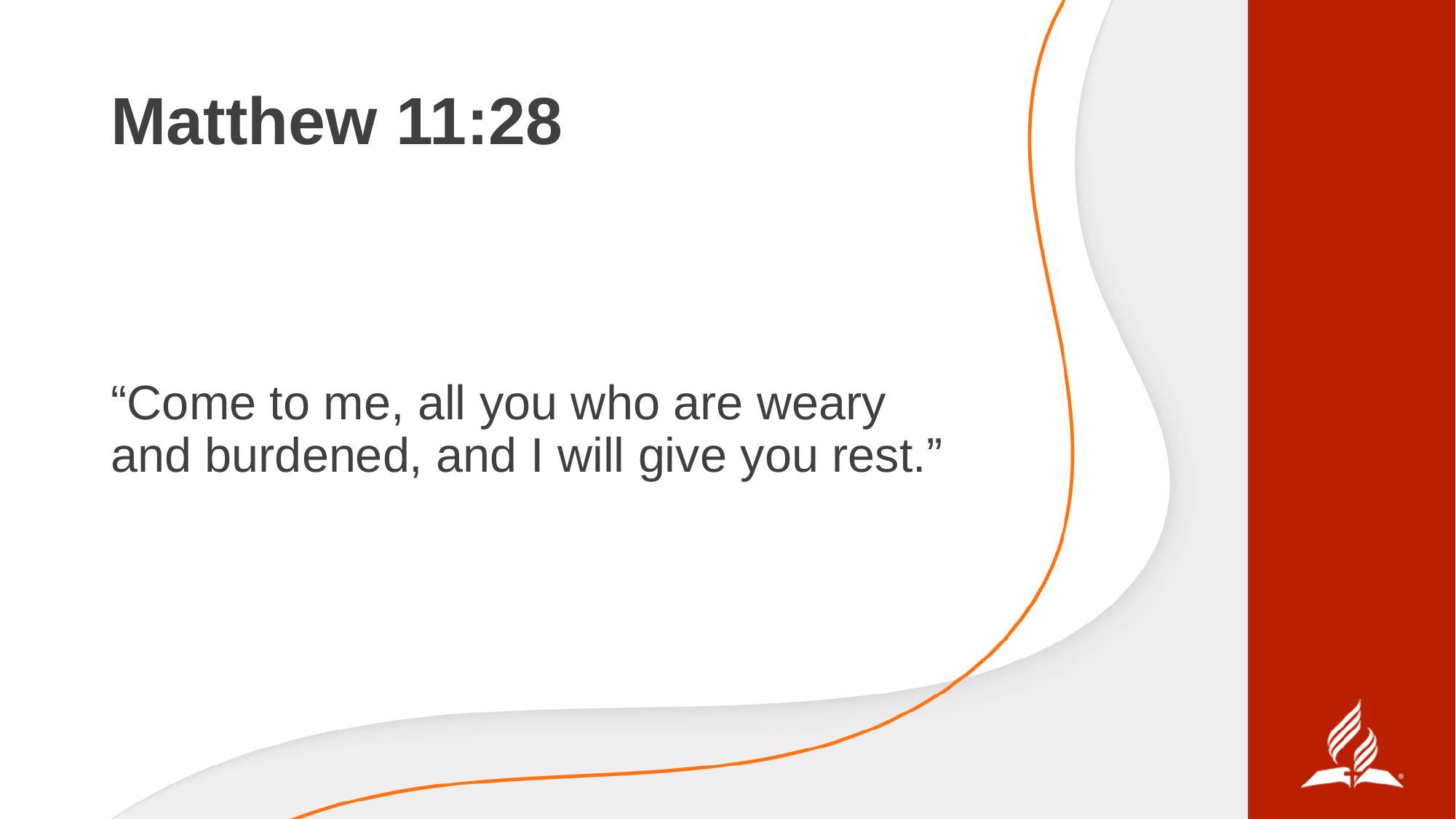

# Matthew 11:28
“Come to me, all you who are weary and burdened, and I will give you rest.”